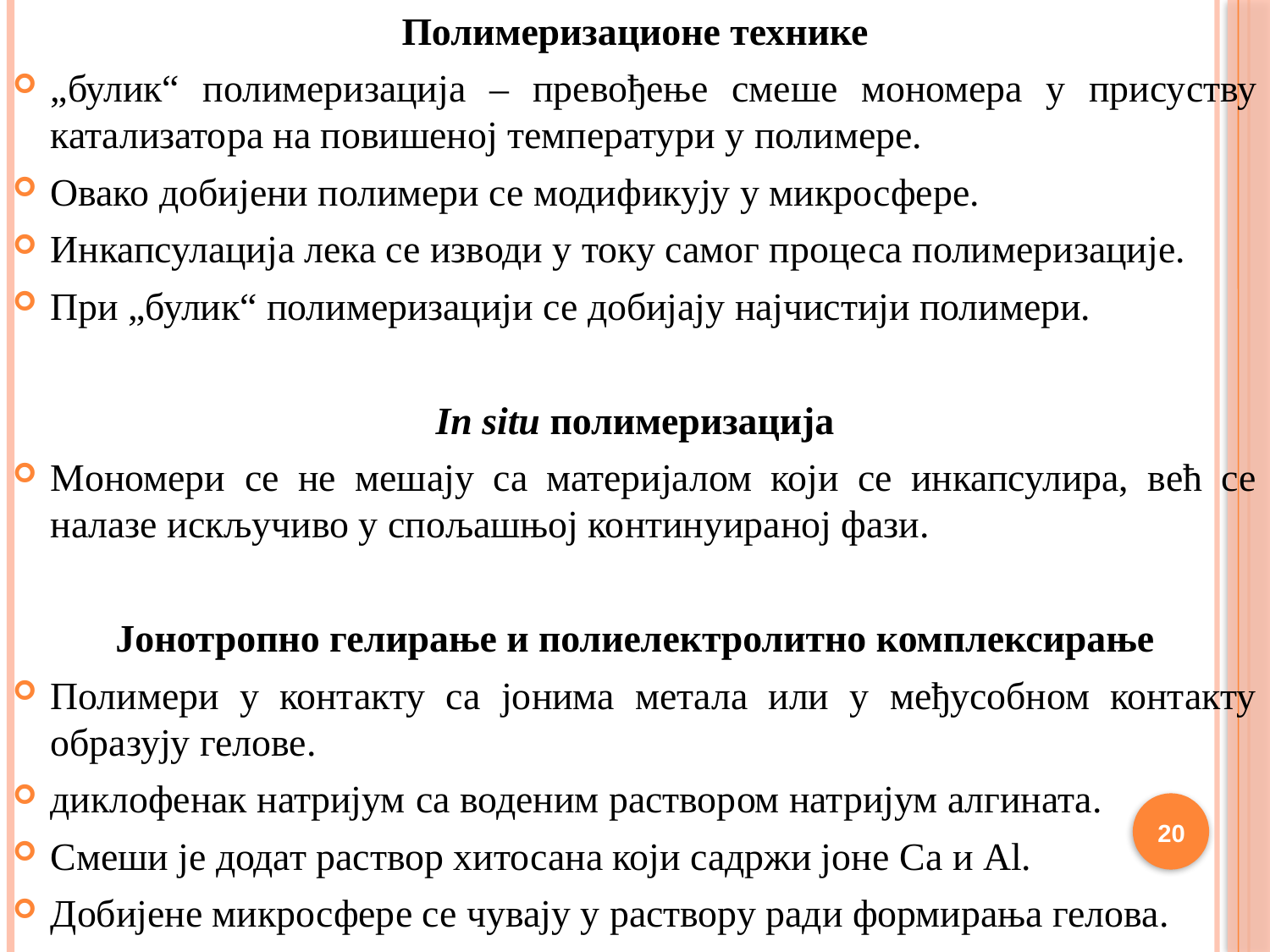

Полимеризационе технике
„булик“ полимеризација – превођење смеше мономера у присуству катализатора на повишеној температури у полимере.
Овако добијени полимери се модификују у микросфере.
Инкапсулација лека се изводи у току самог процеса полимеризације.
При „булик“ полимеризацији се добијају најчистији полимери.

In situ полимеризација
Мономери се не мешају са материјалом који се инкапсулира, већ се налазе искључиво у спољашњој континуираној фази.

Јонотропно гелирање и полиелектролитно комплексирање
Полимери у контакту са јонима метала или у међусобном контакту образују гелове.
диклофенак натријум са воденим раствором натријум алгината.
Смеши је додат раствор хитосана који садржи јоне Ca и Al.
Добијене микросфере се чувају у раствору ради формирања гелова.

20